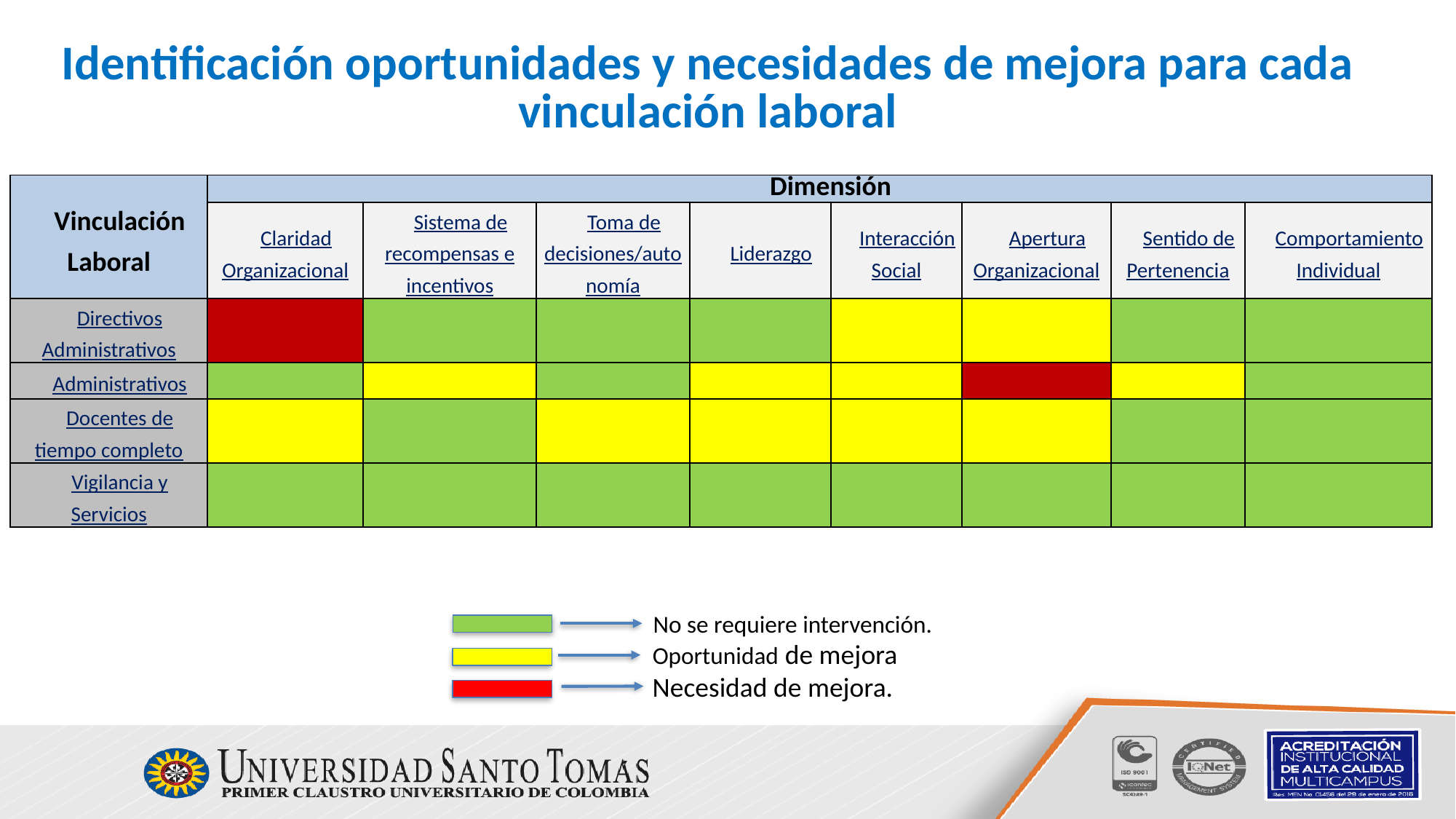

# Identificación oportunidades y necesidades de mejora para cada vinculación laboral
| Vinculación Laboral | Dimensión |  |  |  |  |  |  |  |
| --- | --- | --- | --- | --- | --- | --- | --- | --- |
|  | Claridad Organizacional | Sistema de recompensas e incentivos | Toma de decisiones/autonomía | Liderazgo | Interacción Social | Apertura Organizacional | Sentido de Pertenencia | Comportamiento Individual |
| Directivos Administrativos |  |  |  |  |  |  |  |  |
| Administrativos |  |  |  |  |  |  |  |  |
| Docentes de tiempo completo |  |  |  |  |  |  |  |  |
| Vigilancia y Servicios |  |  |  |  |  |  |  |  |
No se requiere intervención.

Oportunidad de mejora

Necesidad de mejora.